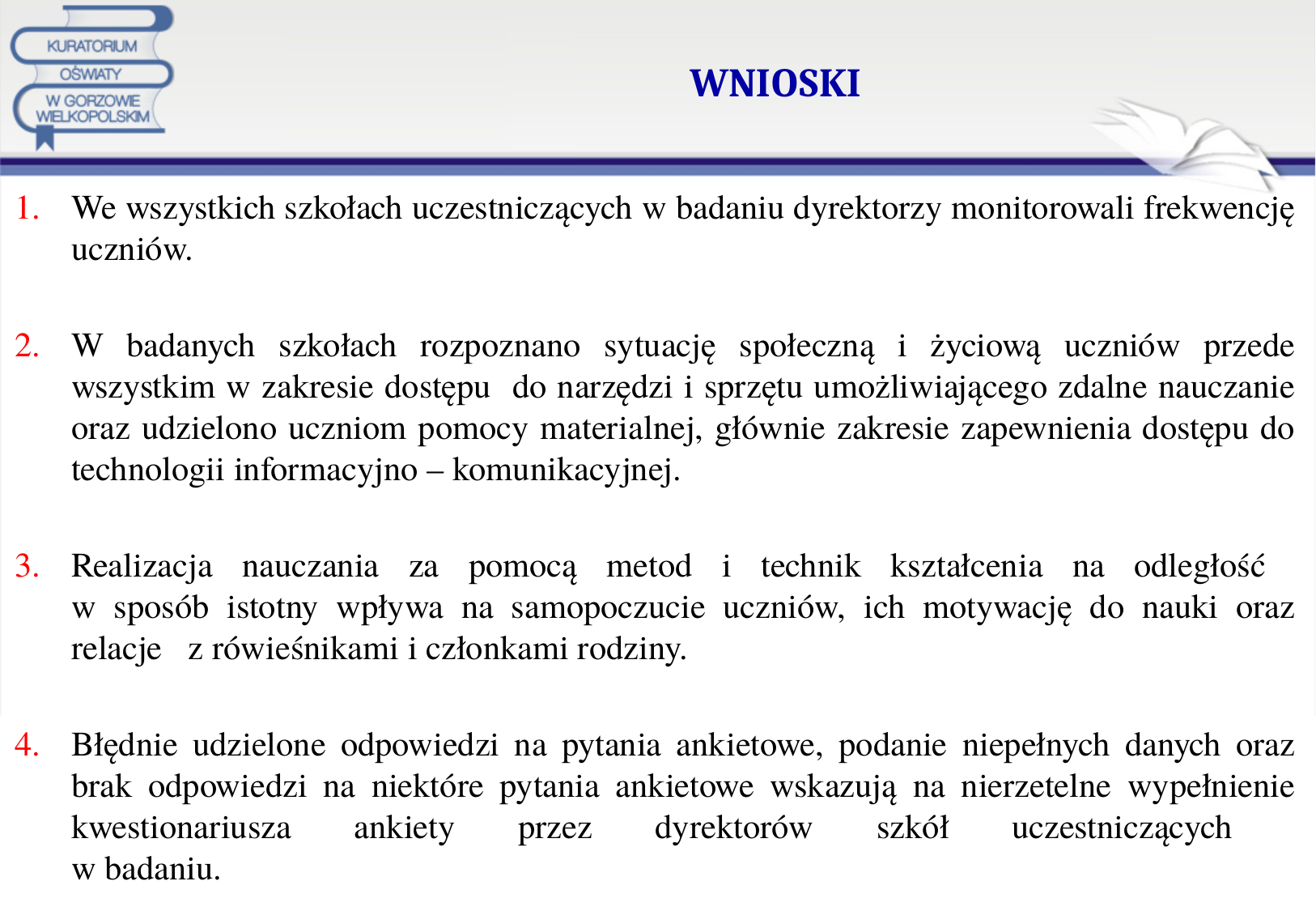

# WNIOSKI
We wszystkich szkołach uczestniczących w badaniu dyrektorzy monitorowali frekwencję uczniów.

W badanych szkołach rozpoznano sytuację społeczną i życiową uczniów przede wszystkim w zakresie dostępu  do narzędzi i sprzętu umożliwiającego zdalne nauczanie oraz udzielono uczniom pomocy materialnej, głównie zakresie zapewnienia dostępu do technologii informacyjno – komunikacyjnej.

Realizacja nauczania za pomocą metod i technik kształcenia na odległość
w sposób istotny wpływa na samopoczucie uczniów, ich motywację do nauki oraz relacje   z rówieśnikami i członkami rodziny.

Błędnie udzielone odpowiedzi na pytania ankietowe, podanie niepełnych danych oraz brak odpowiedzi na niektóre pytania ankietowe wskazują na nierzetelne wypełnienie kwestionariusza ankiety przez dyrektorów szkół uczestniczących
w badaniu.